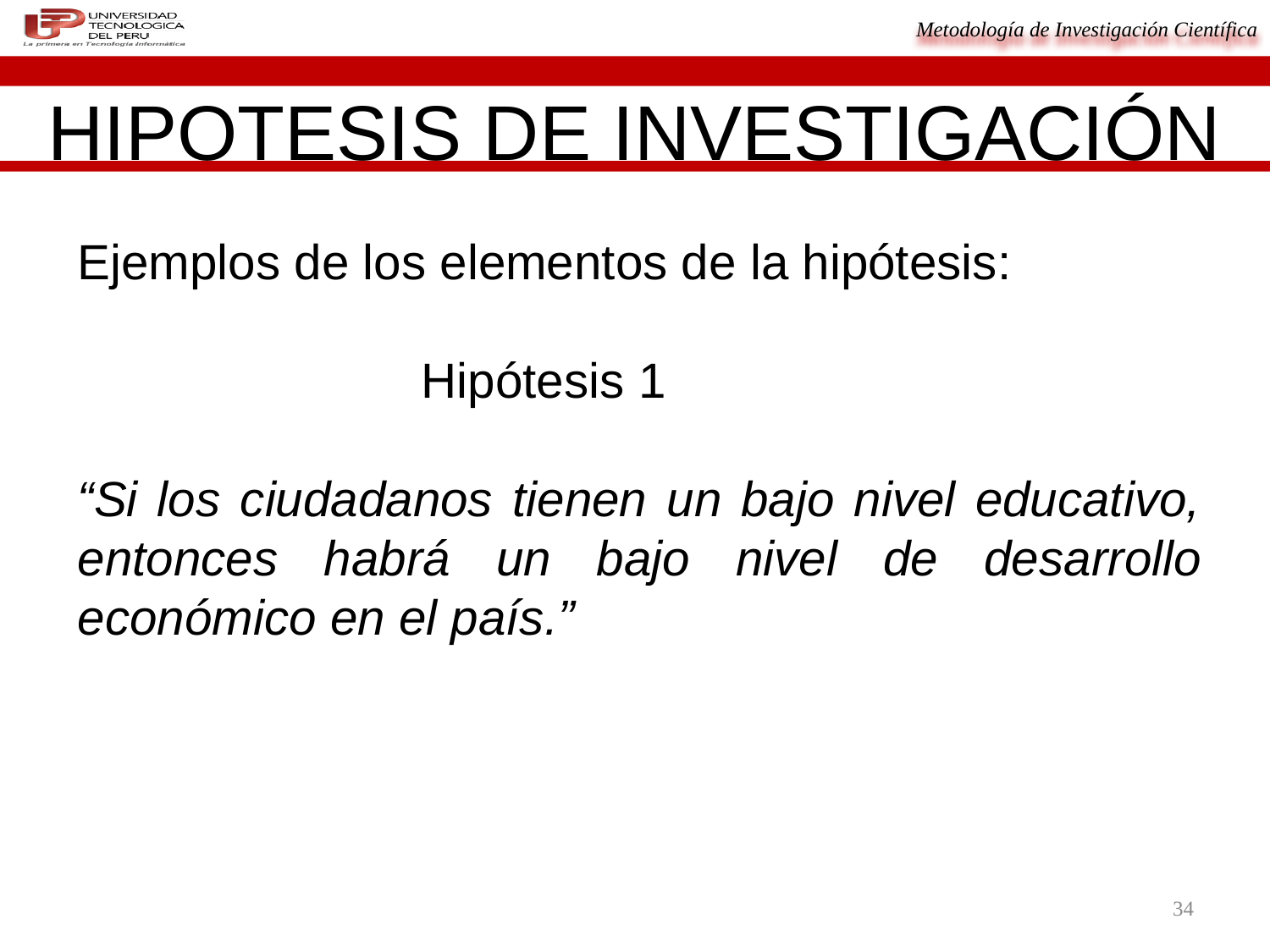

HIPOTESIS DE INVESTIGACIÓN
Ejemplos de los elementos de la hipótesis:

                         Hipótesis 1

“Si los ciudadanos tienen un bajo nivel educativo, entonces habrá un bajo nivel de desarrollo económico en el país.”
34